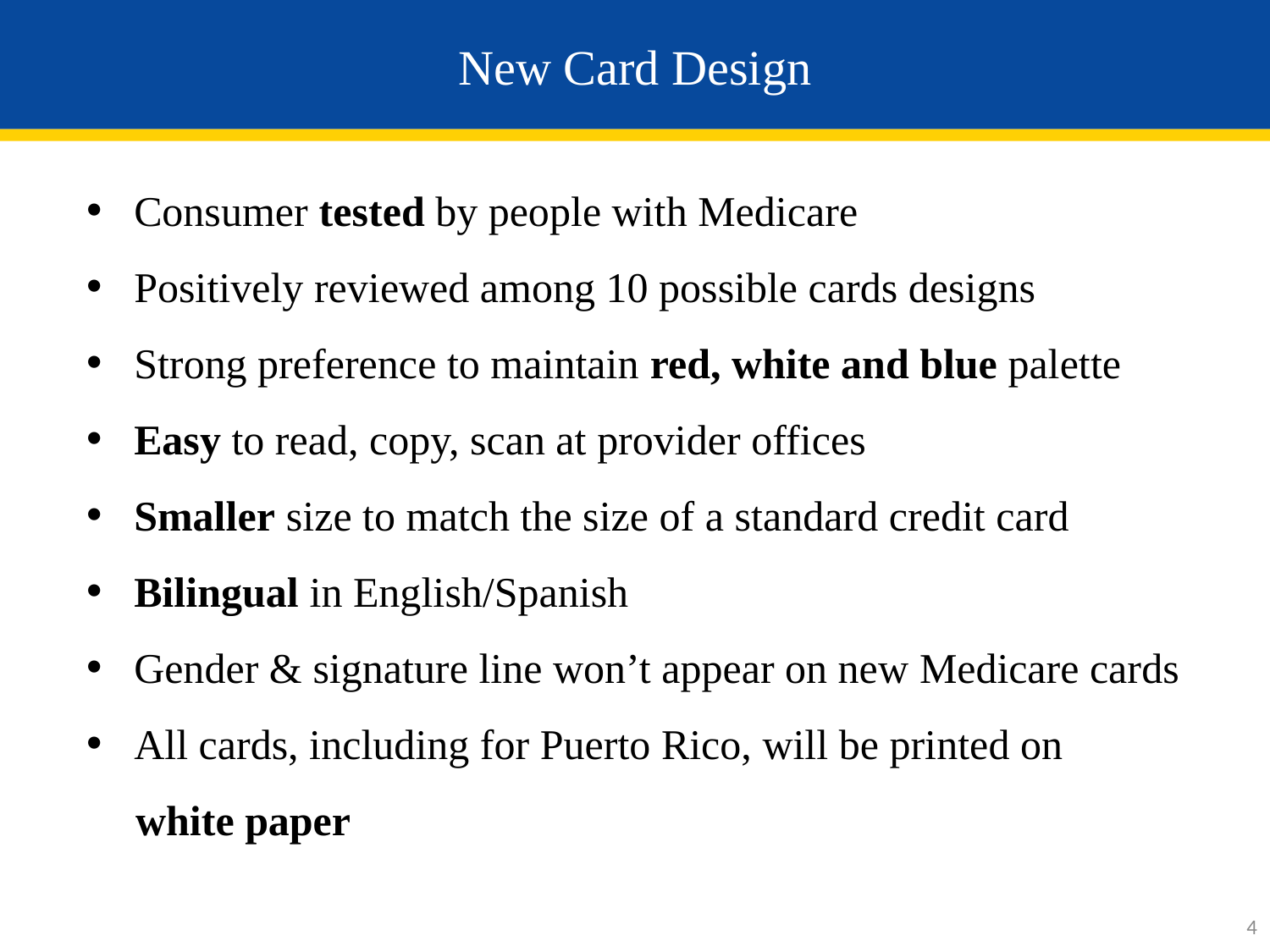

# New Card Design
Consumer tested by people with Medicare
Positively reviewed among 10 possible cards designs
Strong preference to maintain red, white and blue palette
Easy to read, copy, scan at provider offices
Smaller size to match the size of a standard credit card
Bilingual in English/Spanish
Gender & signature line won’t appear on new Medicare cards
All cards, including for Puerto Rico, will be printed on
	white paper

4